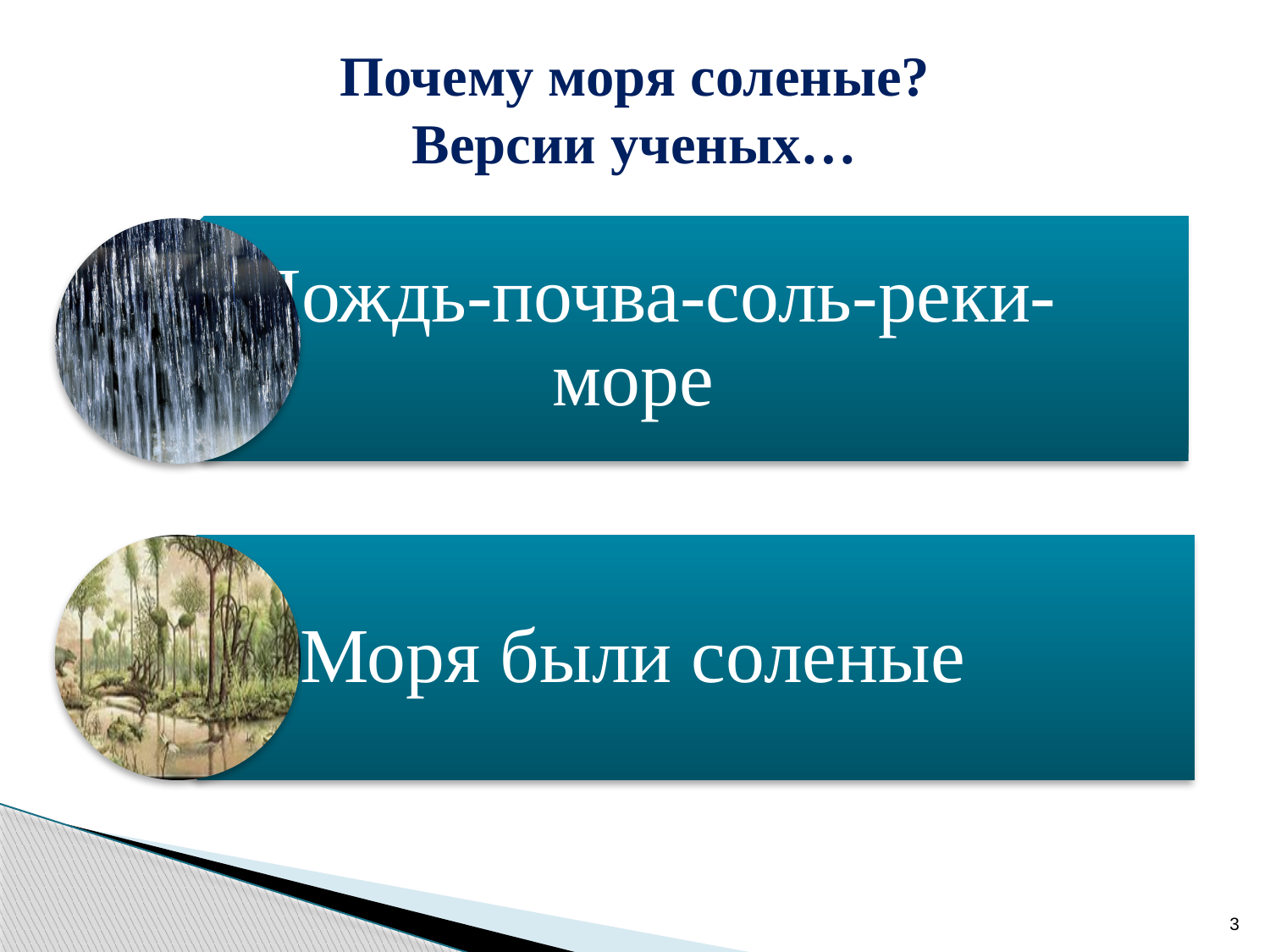

# Почему моря соленые? Версии ученых…
  Дождь-почва-соль-реки-море
Моря были соленые
3